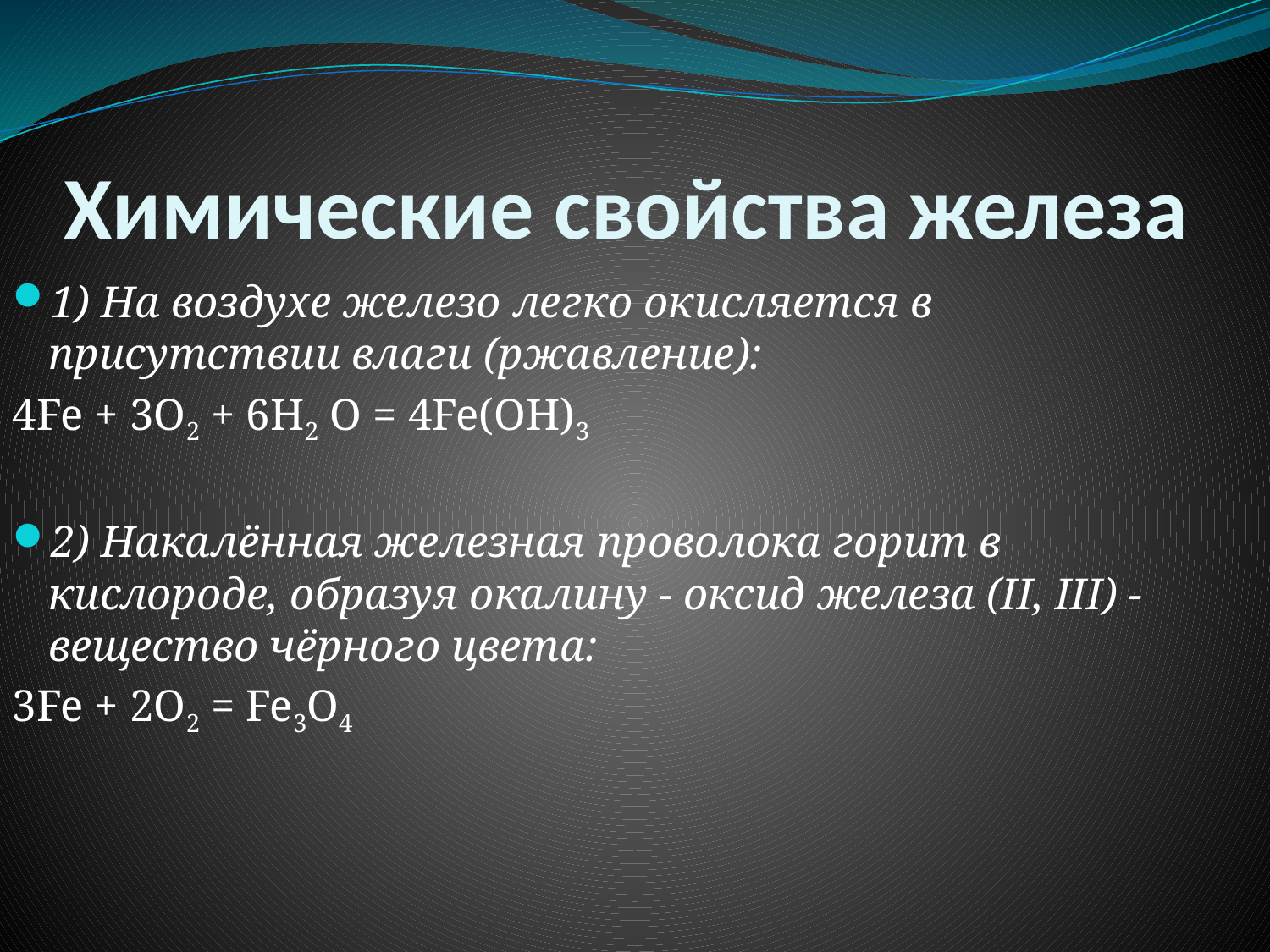

# Химические свойства железа
1) На воздухе железо легко окисляется в присутствии влаги (ржавление):
4Fe + 3O2 + 6H2 O = 4Fe(OH)3

2) Накалённая железная проволока горит в кислороде, образуя окалину - оксид железа (II, III) - вещество чёрного цвета:
3Fe + 2O2 = Fe3O4